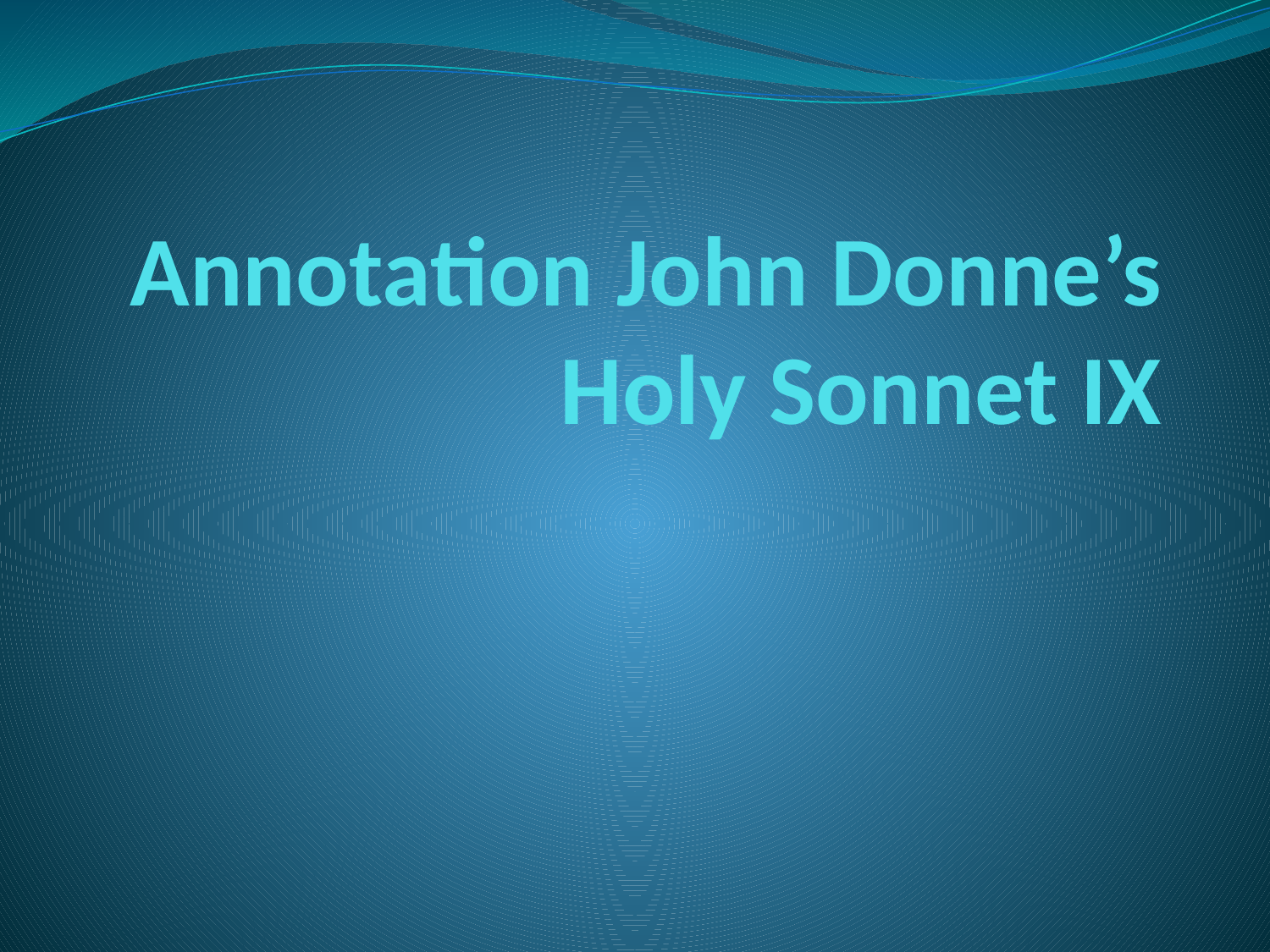

# Annotation John Donne’s Holy Sonnet IX